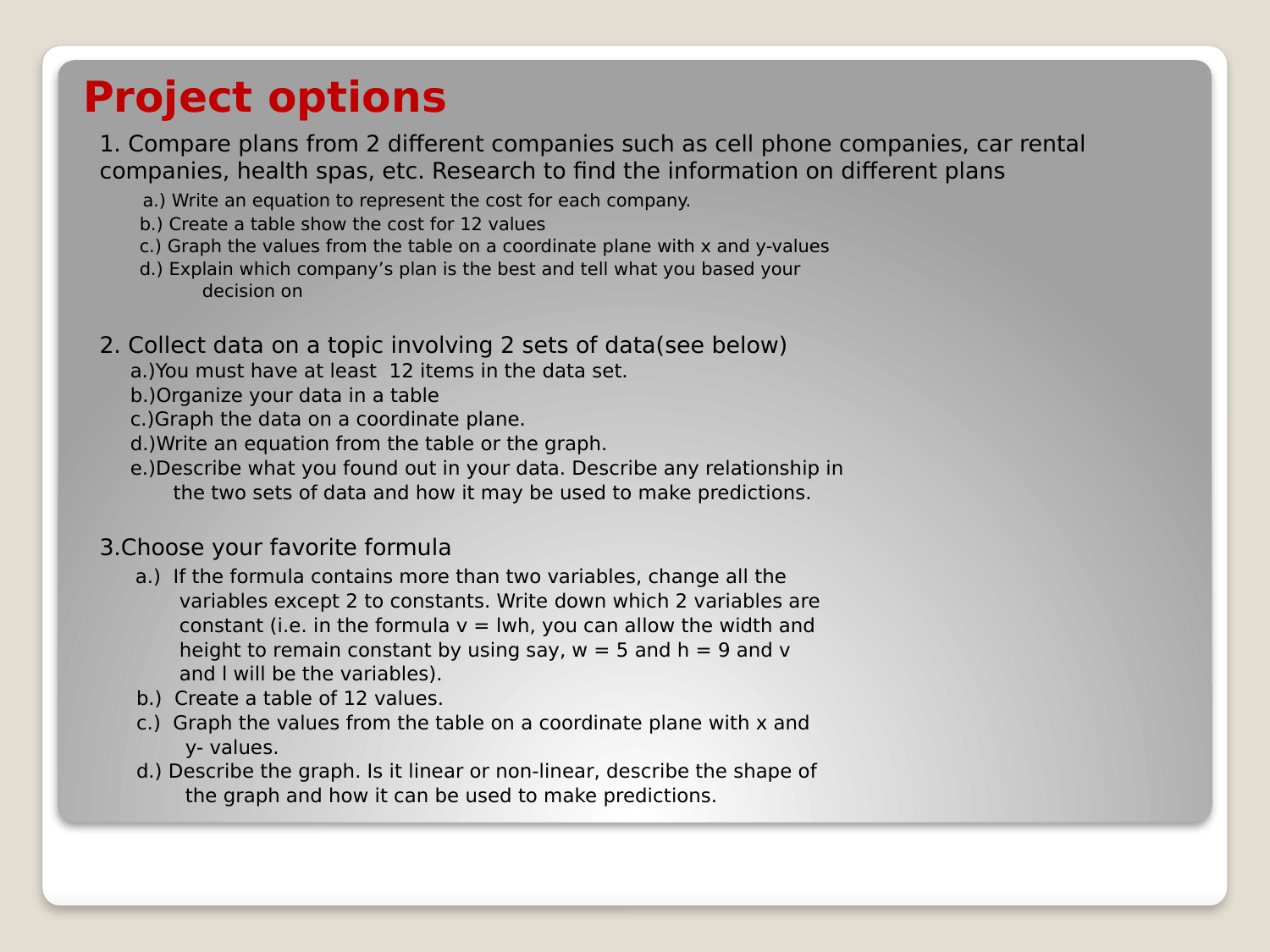

# Project options
1. Compare plans from 2 different companies such as cell phone companies, car rental companies, health spas, etc. Research to find the information on different plans
      a.) Write an equation to represent the cost for each company.
       b.) Create a table show the cost for 12 values
       c.) Graph the values from the table on a coordinate plane with x and y-values
       d.) Explain which company’s plan is the best and tell what you based your
                  decision on

2. Collect data on a topic involving 2 sets of data(see below)
     a.)You must have at least  12 items in the data set.
     b.)Organize your data in a table
     c.)Graph the data on a coordinate plane.
     d.)Write an equation from the table or the graph.
     e.)Describe what you found out in your data. Describe any relationship in
            the two sets of data and how it may be used to make predictions.

3.Choose your favorite formula
     a.)  If the formula contains more than two variables, change all the
             variables except 2 to constants. Write down which 2 variables are
             constant (i.e. in the formula v = lwh, you can allow the width and
             height to remain constant by using say, w = 5 and h = 9 and v
             and l will be the variables).
      b.)  Create a table of 12 values.
      c.)  Graph the values from the table on a coordinate plane with x and
              y- values.
      d.) Describe the graph. Is it linear or non-linear, describe the shape of
              the graph and how it can be used to make predictions.